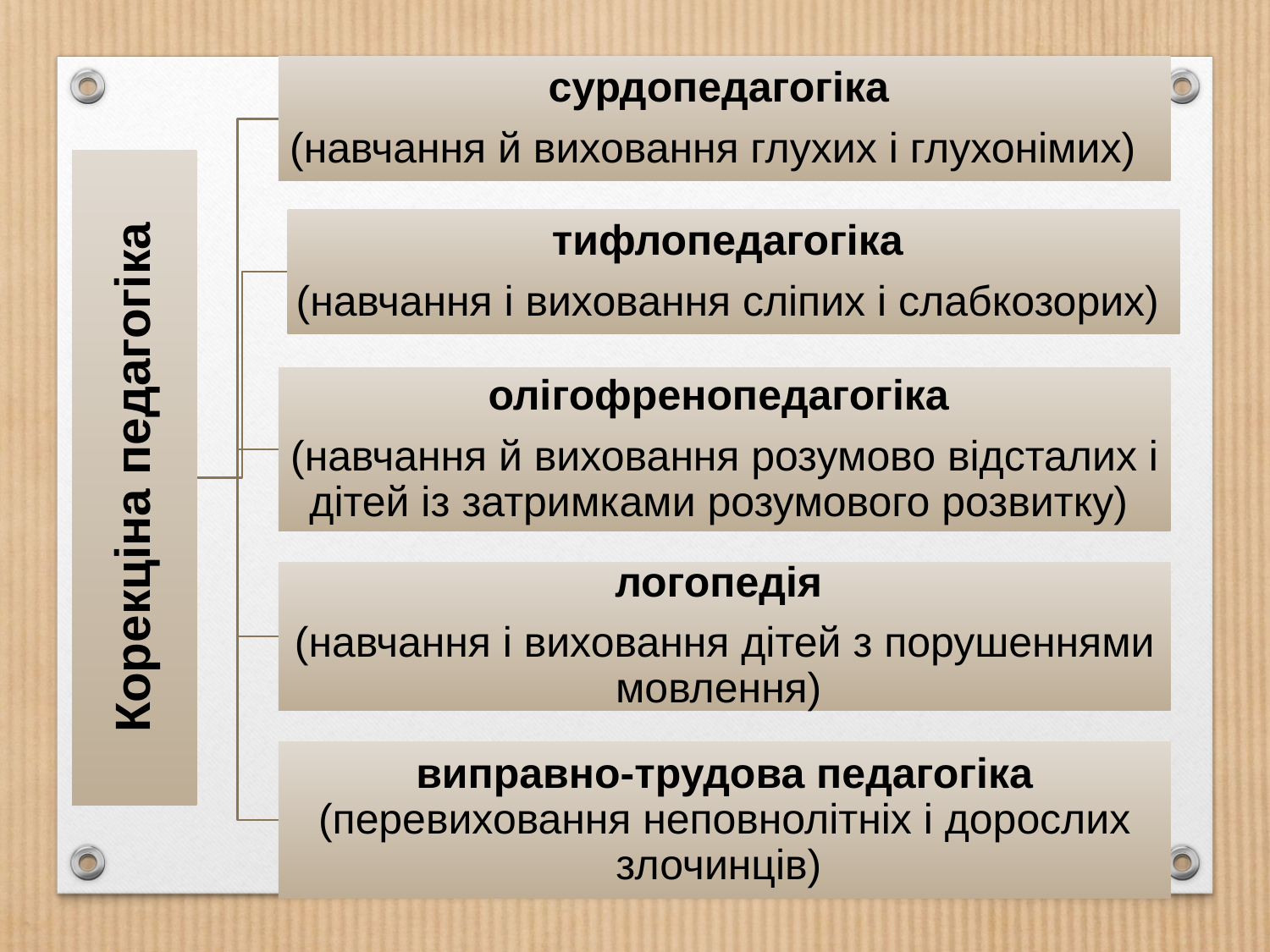

Корекціна педагогіка
сурдопедагогіка
(навчання й виховання глухих і глухонімих)
тифлопедагогіка
(навчання і виховання сліпих і слабкозорих)
олігофренопедагогіка
(навчання й виховання розумово відсталих і дітей із затримками розумового розвитку)
логопедія
(навчання і виховання дітей з порушеннями мовлення)
виправно-трудова педагогіка (перевиховання неповнолітніх і дорослих злочинців)
19